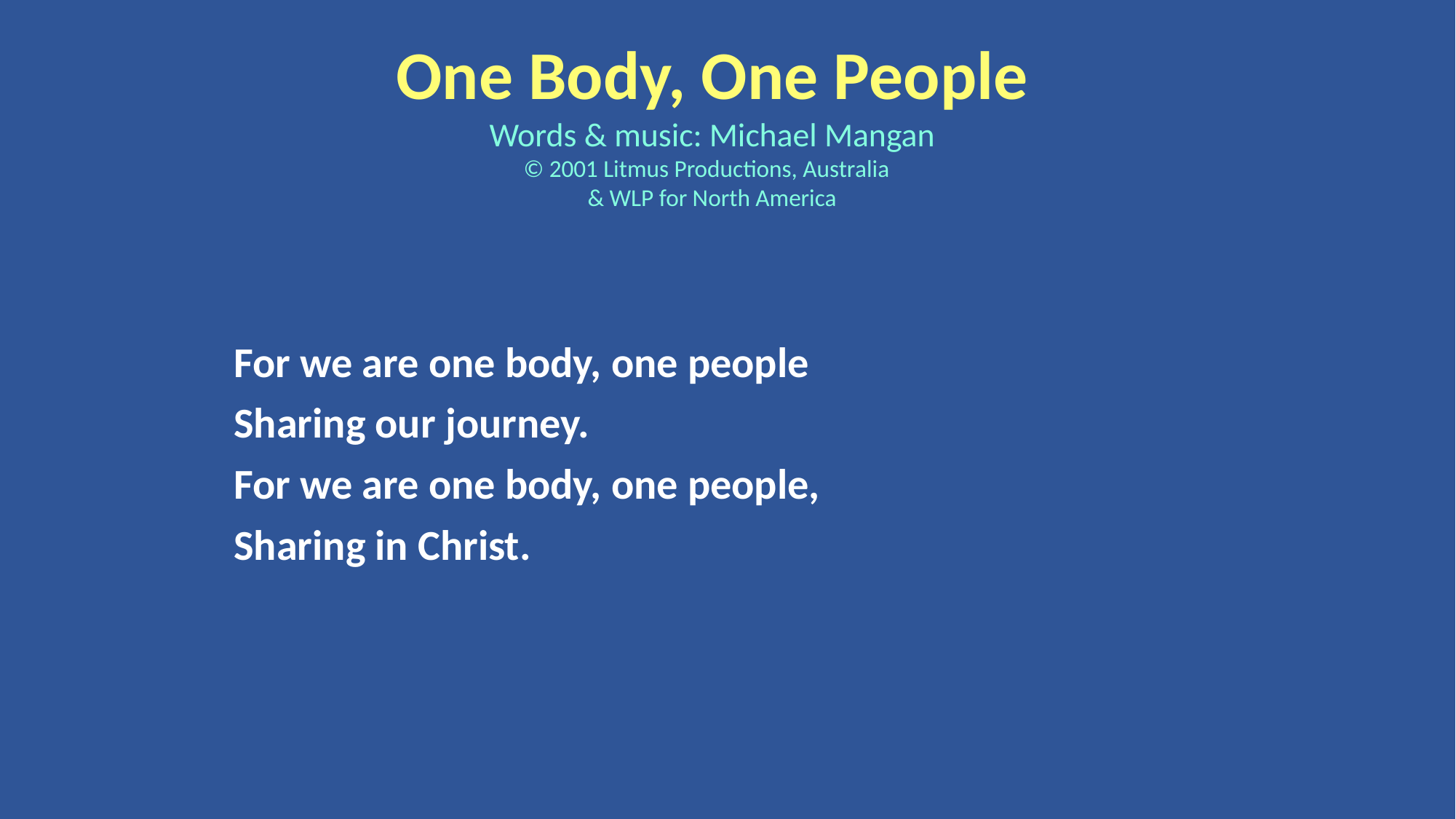

One Body, One People
Words & music: Michael Mangan
© 2001 Litmus Productions, Australia
& WLP for North America
For we are one body, one people
Sharing our journey.
For we are one body, one people,
Sharing in Christ.